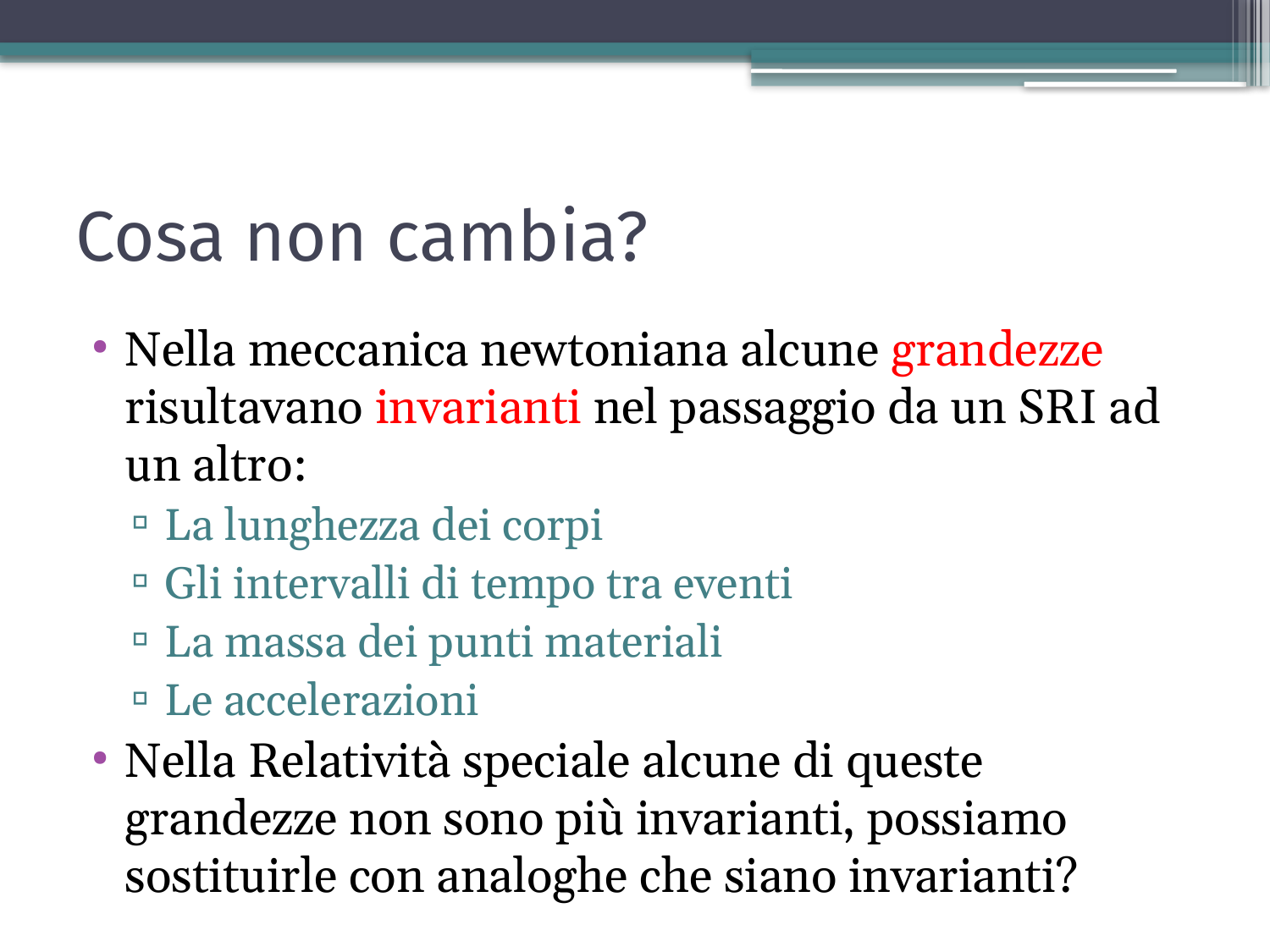

# Cosa non cambia?
Nella meccanica newtoniana alcune grandezze risultavano invarianti nel passaggio da un SRI ad un altro:
La lunghezza dei corpi
Gli intervalli di tempo tra eventi
La massa dei punti materiali
Le accelerazioni
Nella Relatività speciale alcune di queste grandezze non sono più invarianti, possiamo sostituirle con analoghe che siano invarianti?